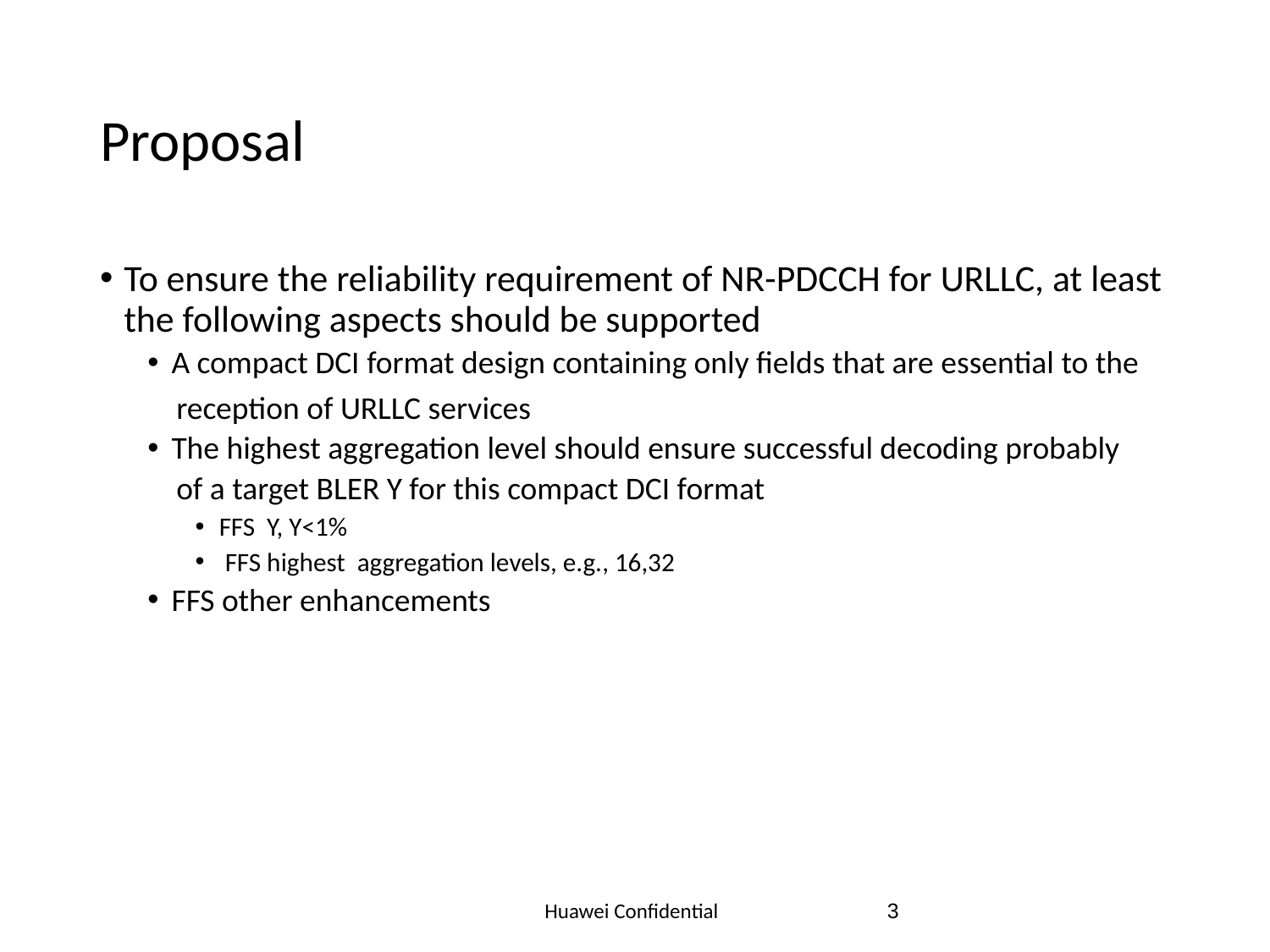

# Proposal
To ensure the reliability requirement of NR-PDCCH for URLLC, at least the following aspects should be supported
A compact DCI format design containing only fields that are essential to the
    reception of URLLC services
The highest aggregation level should ensure successful decoding probably
    of a target BLER Y for this compact DCI format
FFS  Y, Y<1%
 FFS highest  aggregation levels, e.g., 16,32
FFS other enhancements